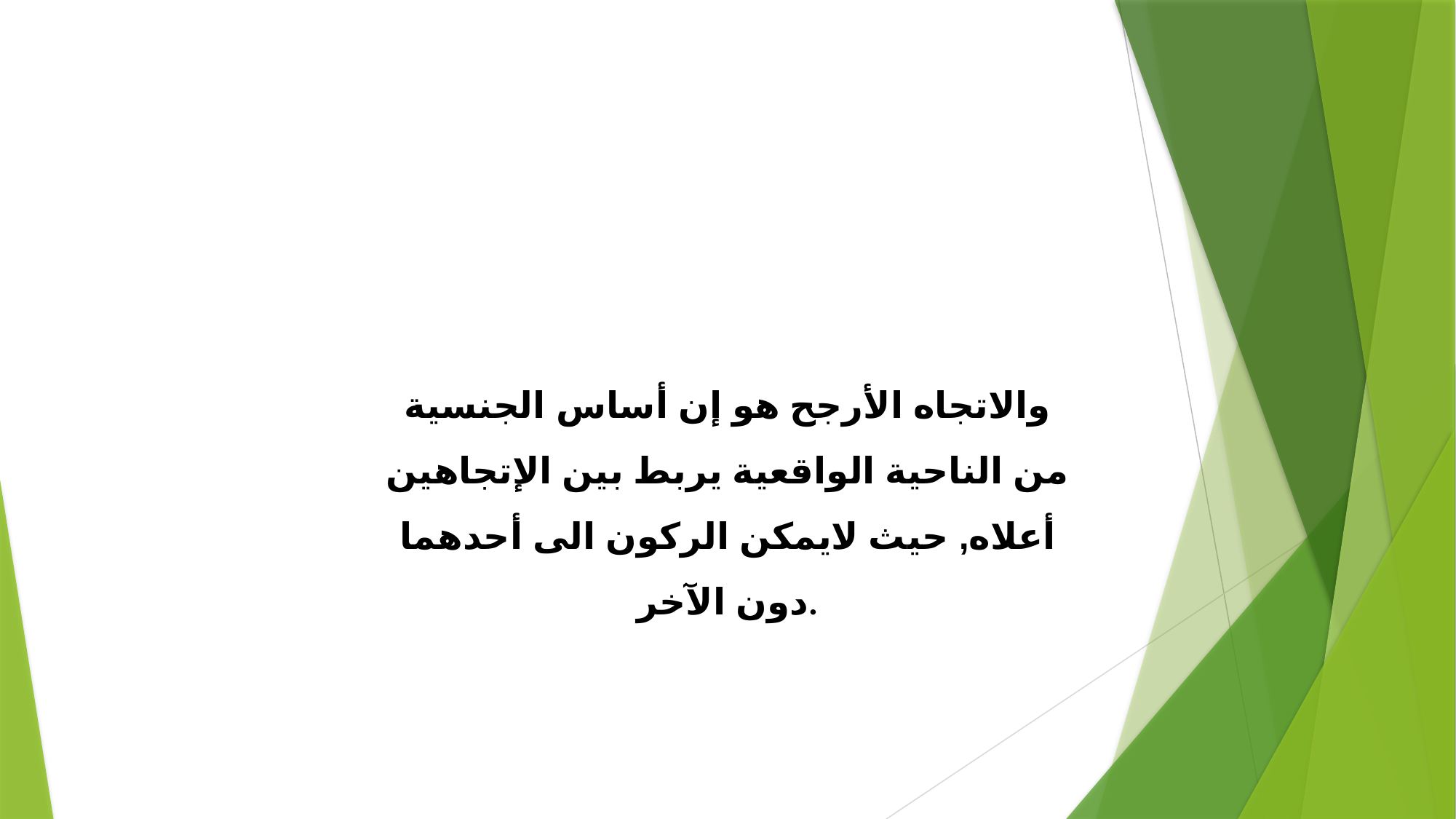

والاتجاه الأرجح هو إن أساس الجنسية من الناحية الواقعية يربط بين الإتجاهين أعلاه, حيث لايمكن الركون الى أحدهما دون الآخر.